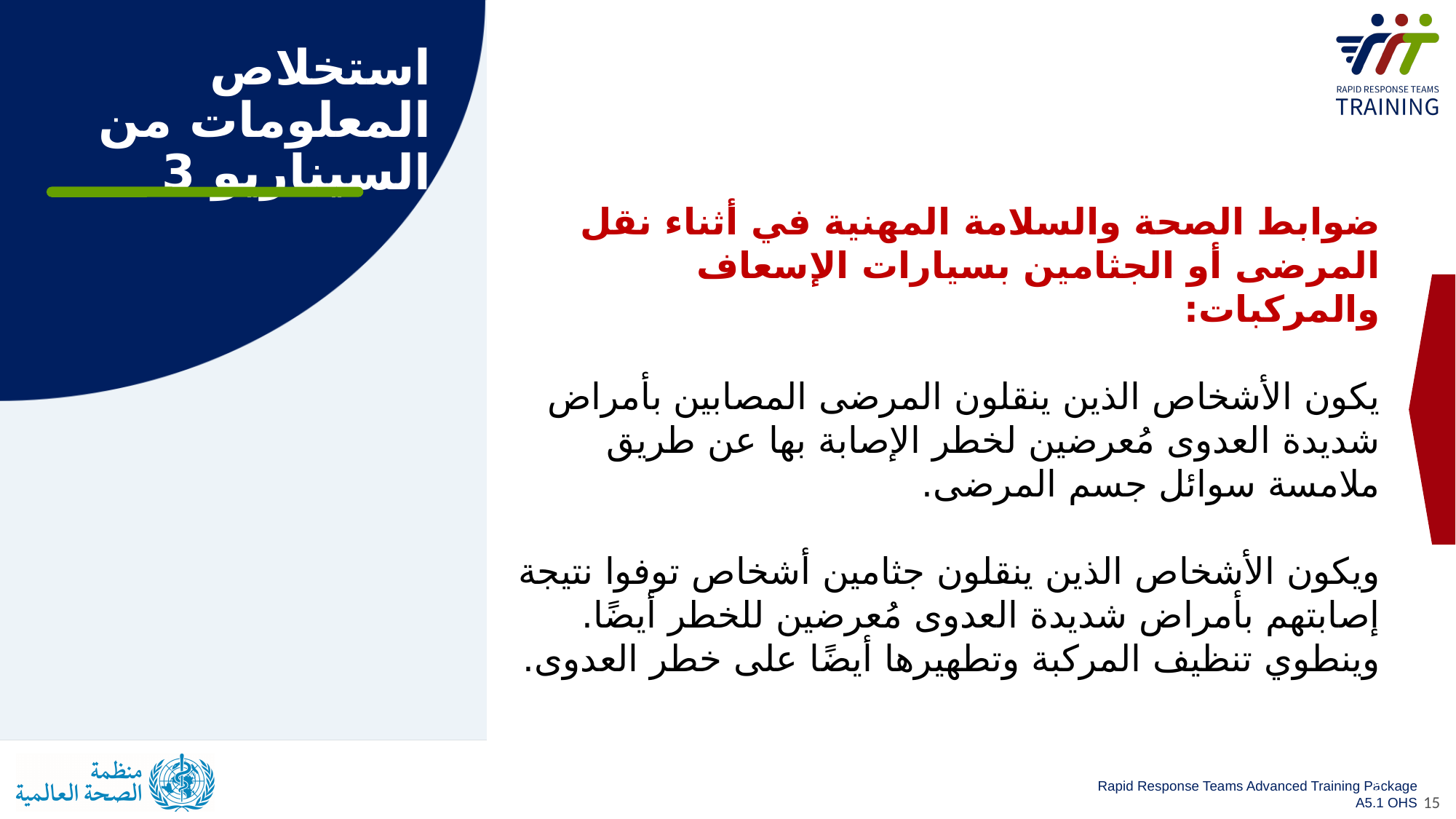

# استخلاص المعلومات من السيناريو 3

ضوابط الصحة والسلامة المهنية في أثناء نقل المرضى أو الجثامين بسيارات الإسعاف والمركبات:

يكون الأشخاص الذين ينقلون المرضى المصابين بأمراض شديدة العدوى مُعرضين لخطر الإصابة بها عن طريق ملامسة سوائل جسم المرضى.

ويكون الأشخاص الذين ينقلون جثامين أشخاص توفوا نتيجة إصابتهم بأمراض شديدة العدوى مُعرضين للخطر أيضًا. وينطوي تنظيف المركبة وتطهيرها أيضًا على خطر العدوى.

15